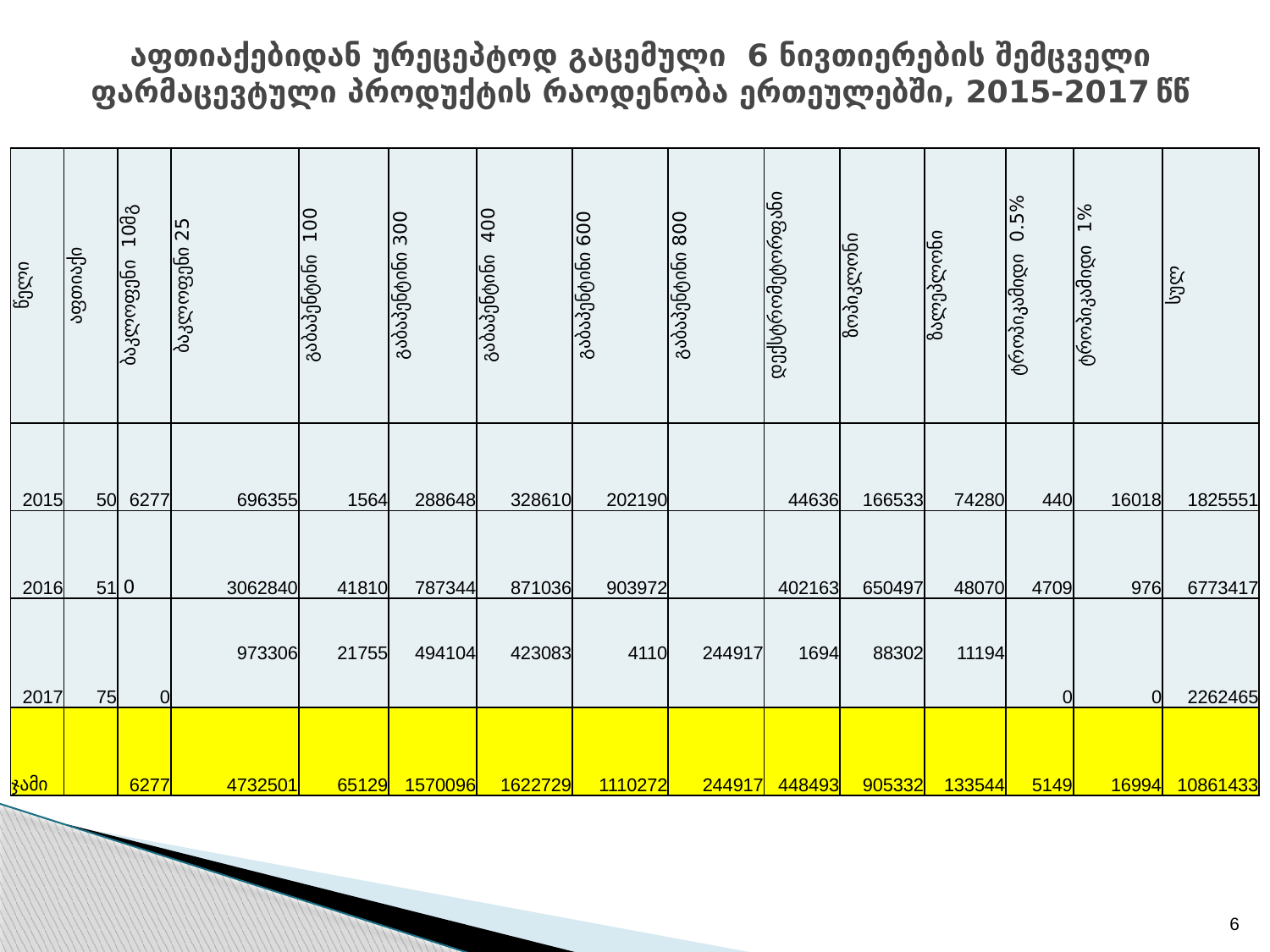

# აფთიაქებიდან ურეცეპტოდ გაცემული  6 ნივთიერების შემცველი ფარმაცევტული პროდუქტის რაოდენობა ერთეულებში, 2015-2017 წწ
| წელი | აფთიაქი | ბაკლოფენი 10მგ | ბაკლოფენი 25 | გაბაპენტინი 100 | გაბაპენტინი 300 | გაბაპენტინი 400 | გაბაპენტინი 600 | გაბაპენტინი 800 | დექსტრომეტორფანი | ზოპიკლონი | ზალეპლონი | ტროპიკამიდი 0.5% | ტროპიკამიდი 1% | სულ |
| --- | --- | --- | --- | --- | --- | --- | --- | --- | --- | --- | --- | --- | --- | --- |
| 2015 | 50 | 6277 | 696355 | 1564 | 288648 | 328610 | 202190 |  | 44636 | 166533 | 74280 | 440 | 16018 | 1825551 |
| 2016 | 51 | 0 | 3062840 | 41810 | 787344 | 871036 | 903972 |  | 402163 | 650497 | 48070 | 4709 | 976 | 6773417 |
| 2017 | 75 | 0 | 973306 | 21755 | 494104 | 423083 | 4110 | 244917 | 1694 | 88302 | 11194 | 0 | 0 | 2262465 |
| ჯამი |  | 6277 | 4732501 | 65129 | 1570096 | 1622729 | 1110272 | 244917 | 448493 | 905332 | 133544 | 5149 | 16994 | 10861433 |
6